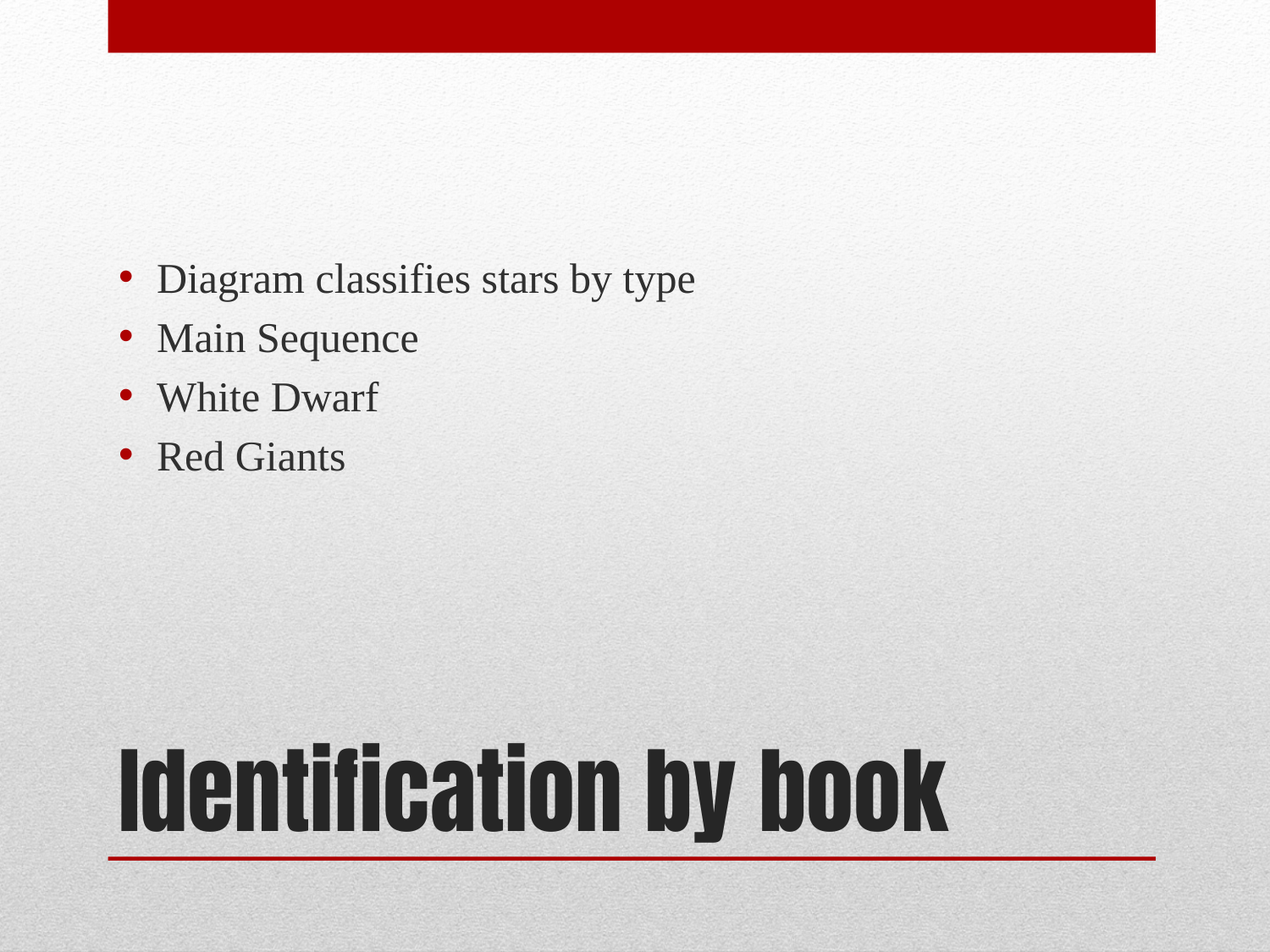

Diagram classifies stars by type
Main Sequence
White Dwarf
Red Giants
# Identification by book